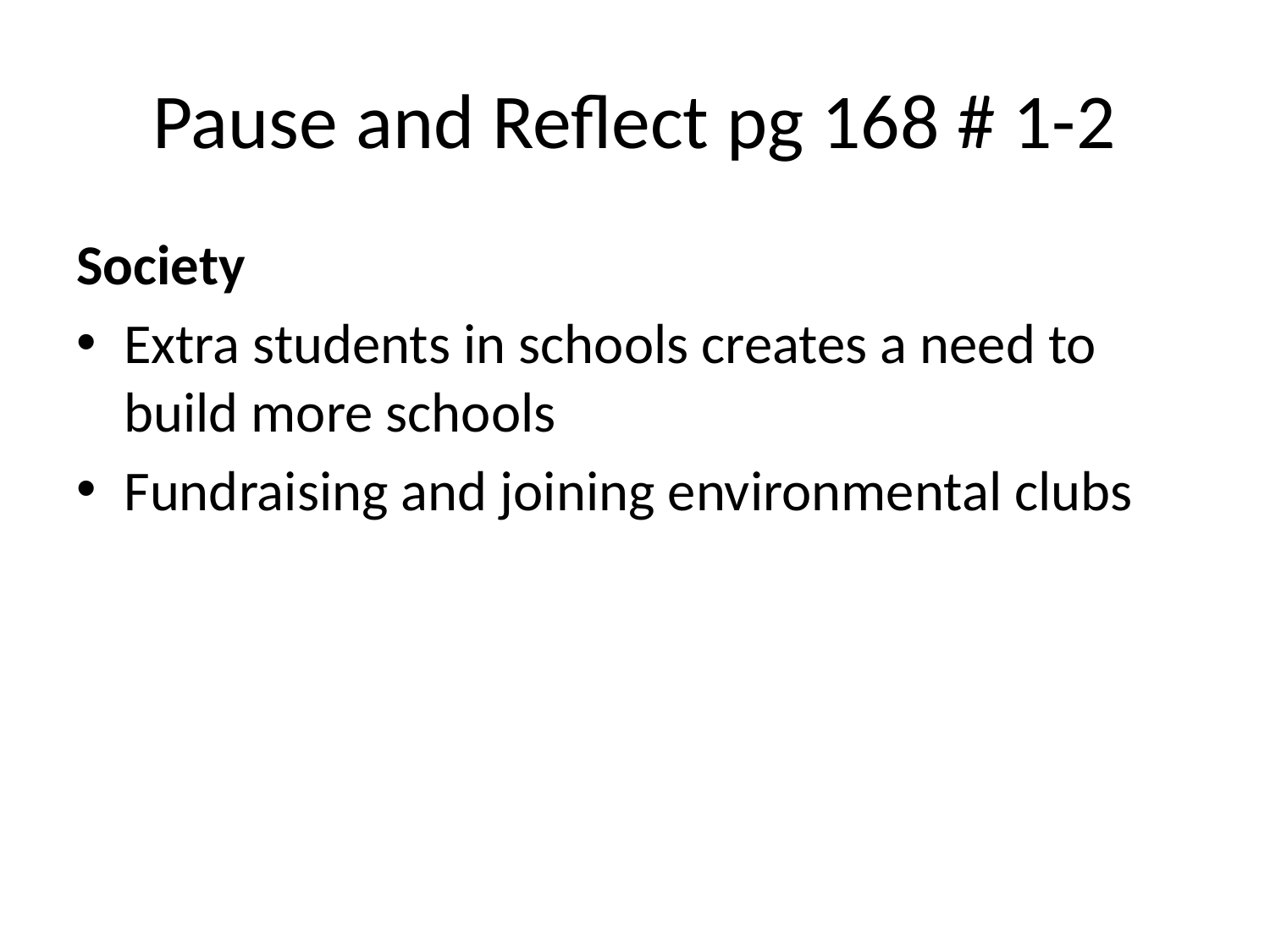

# Pause and Reflect pg 168 # 1-2
Society
Extra students in schools creates a need to build more schools
Fundraising and joining environmental clubs